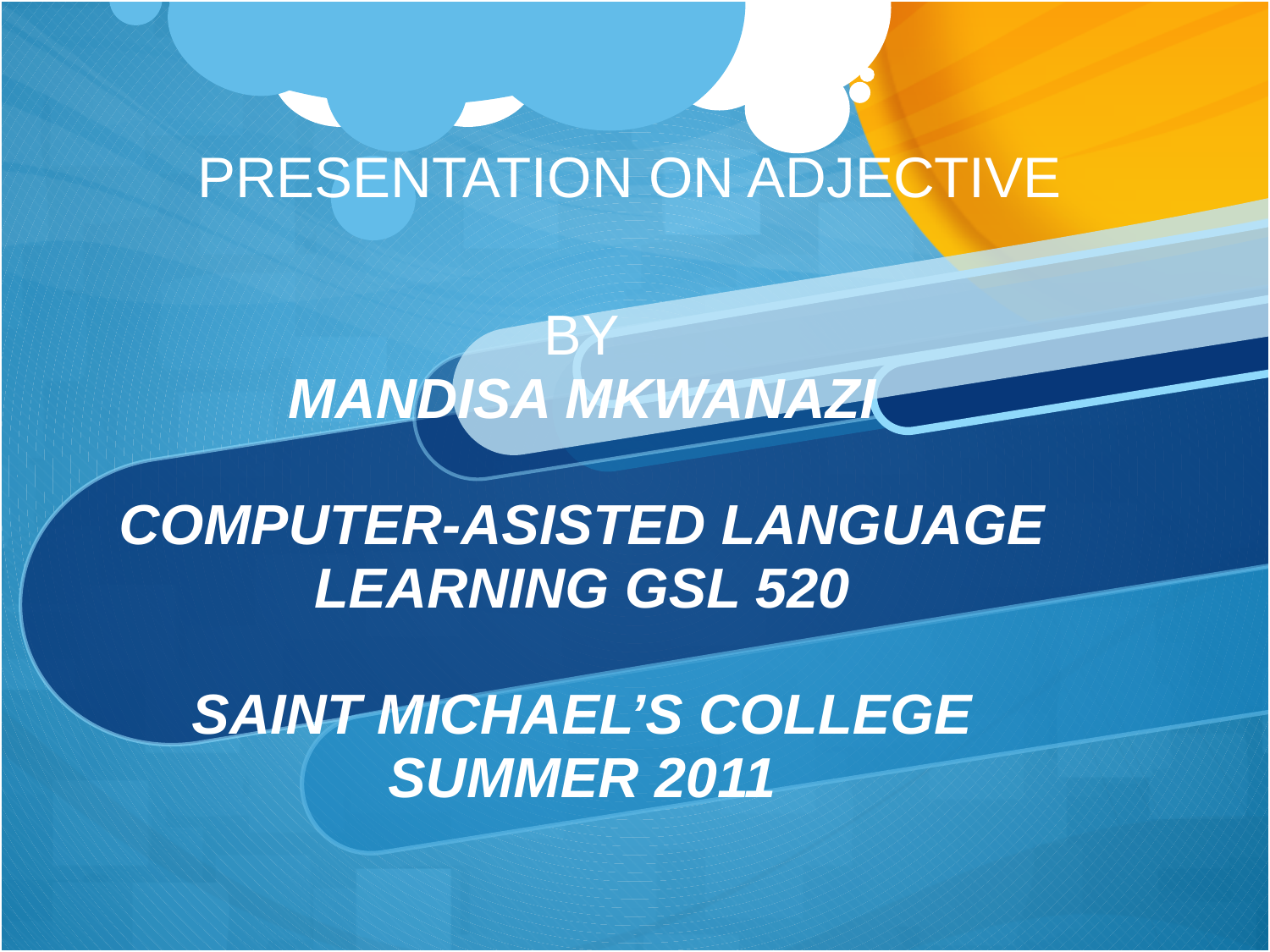

# PRESENTATION ON ADJECTIVE
BY
MANDISA MKWANAZI

COMPUTER-ASISTED LANGUAGE
LEARNING GSL 520

SAINT MICHAEL’S COLLEGE
SUMMER 2011